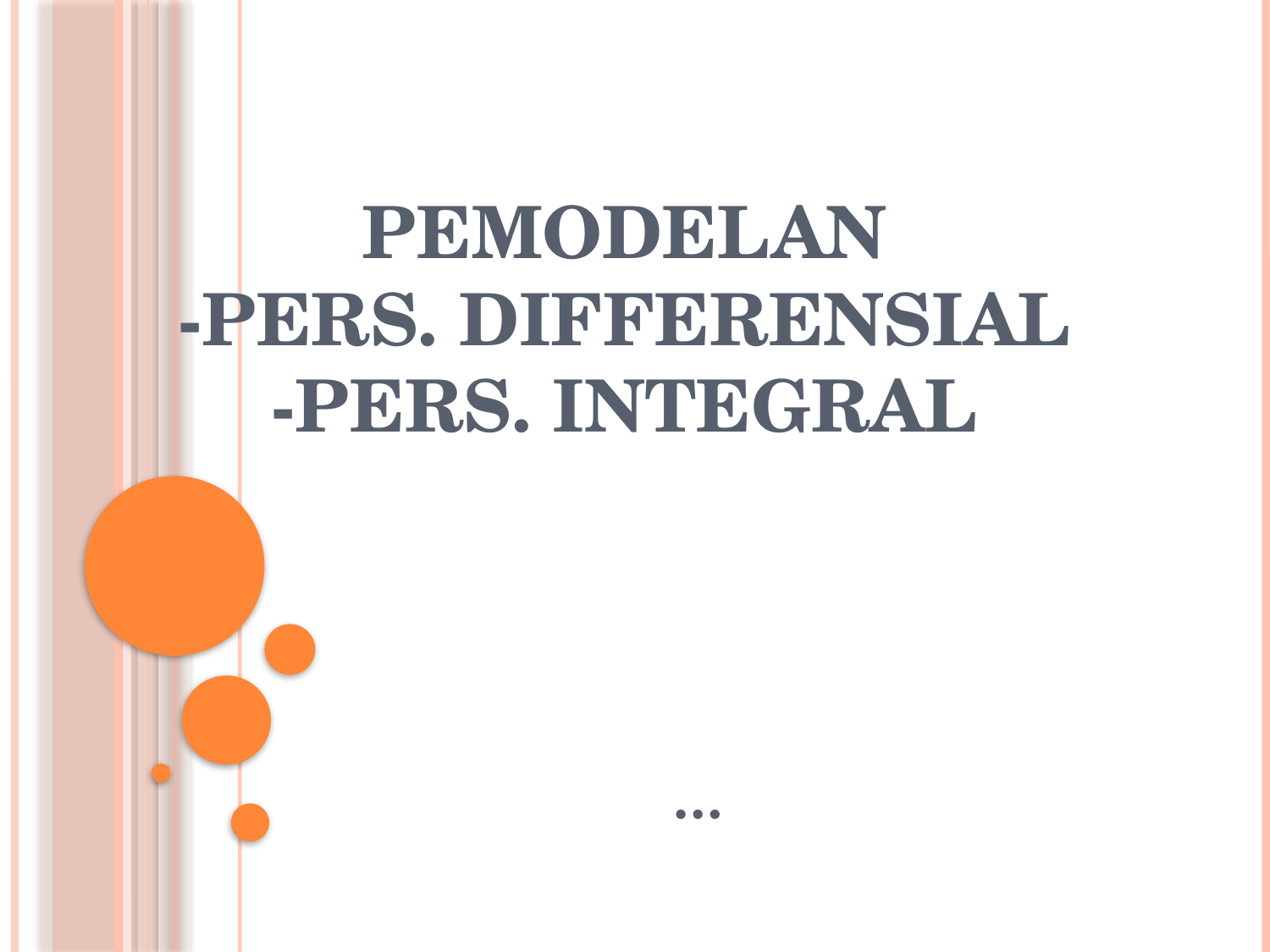

# Pemodelan -pers. Differensial -pers. integral
…